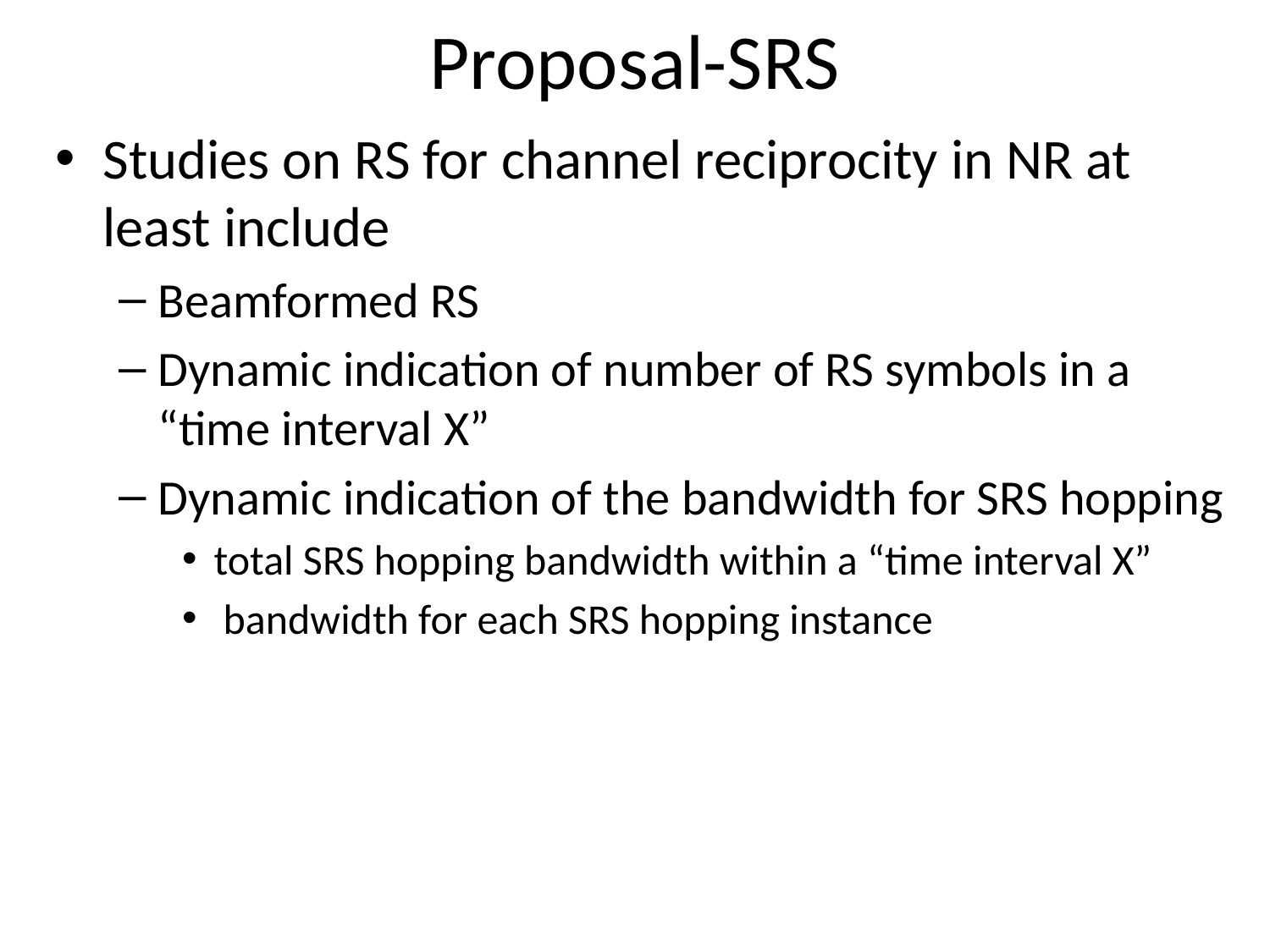

# Proposal-SRS
Studies on RS for channel reciprocity in NR at least include
Beamformed RS
Dynamic indication of number of RS symbols in a “time interval X”
Dynamic indication of the bandwidth for SRS hopping
total SRS hopping bandwidth within a “time interval X”
 bandwidth for each SRS hopping instance